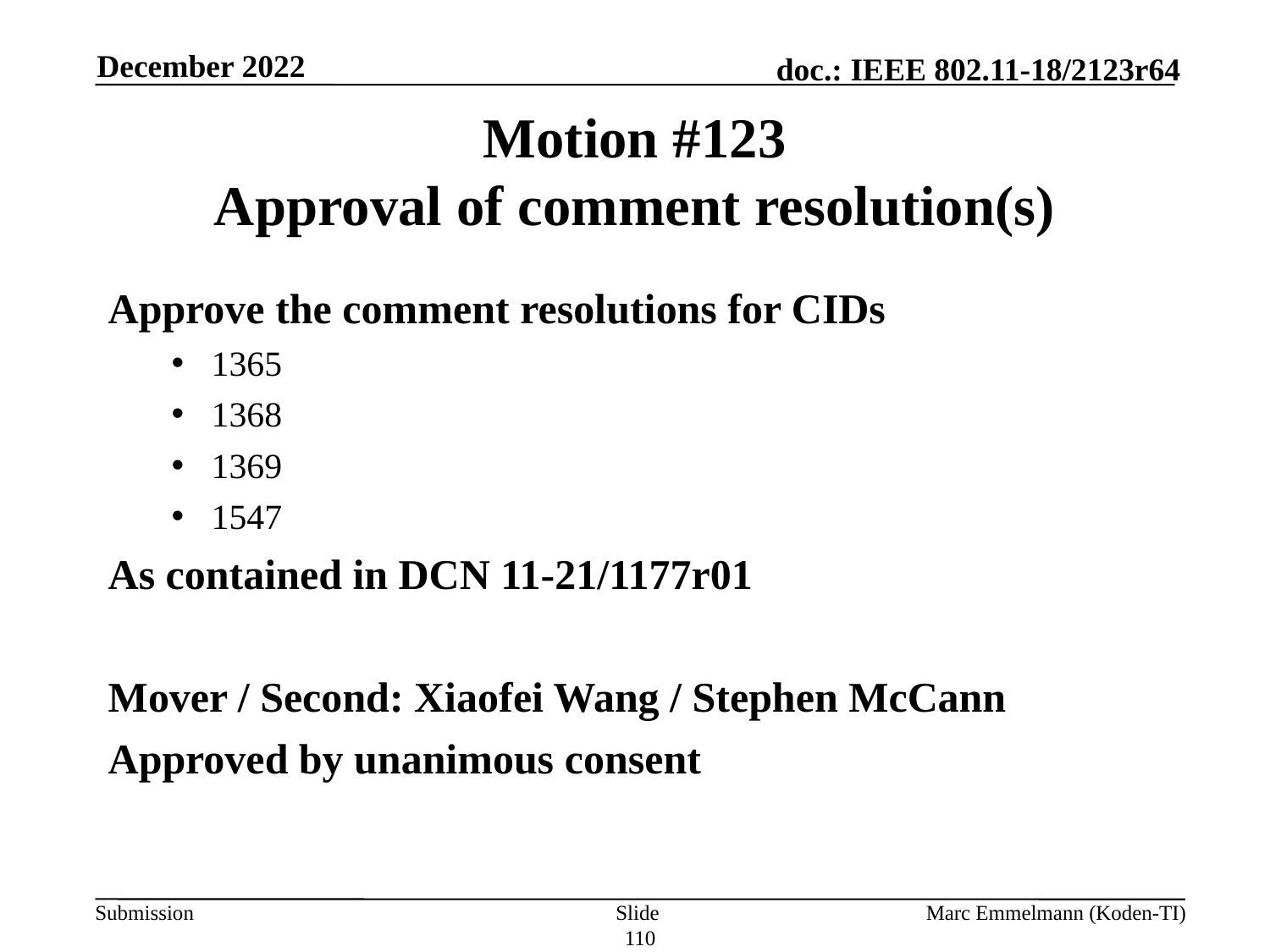

December 2022
# Motion #123 Approval of comment resolution(s)
Approve the comment resolutions for CIDs
1365
1368
1369
1547
As contained in DCN 11-21/1177r01

Mover / Second: Xiaofei Wang / Stephen McCann
Approved by unanimous consent

Slide 110
Marc Emmelmann (Koden-TI)